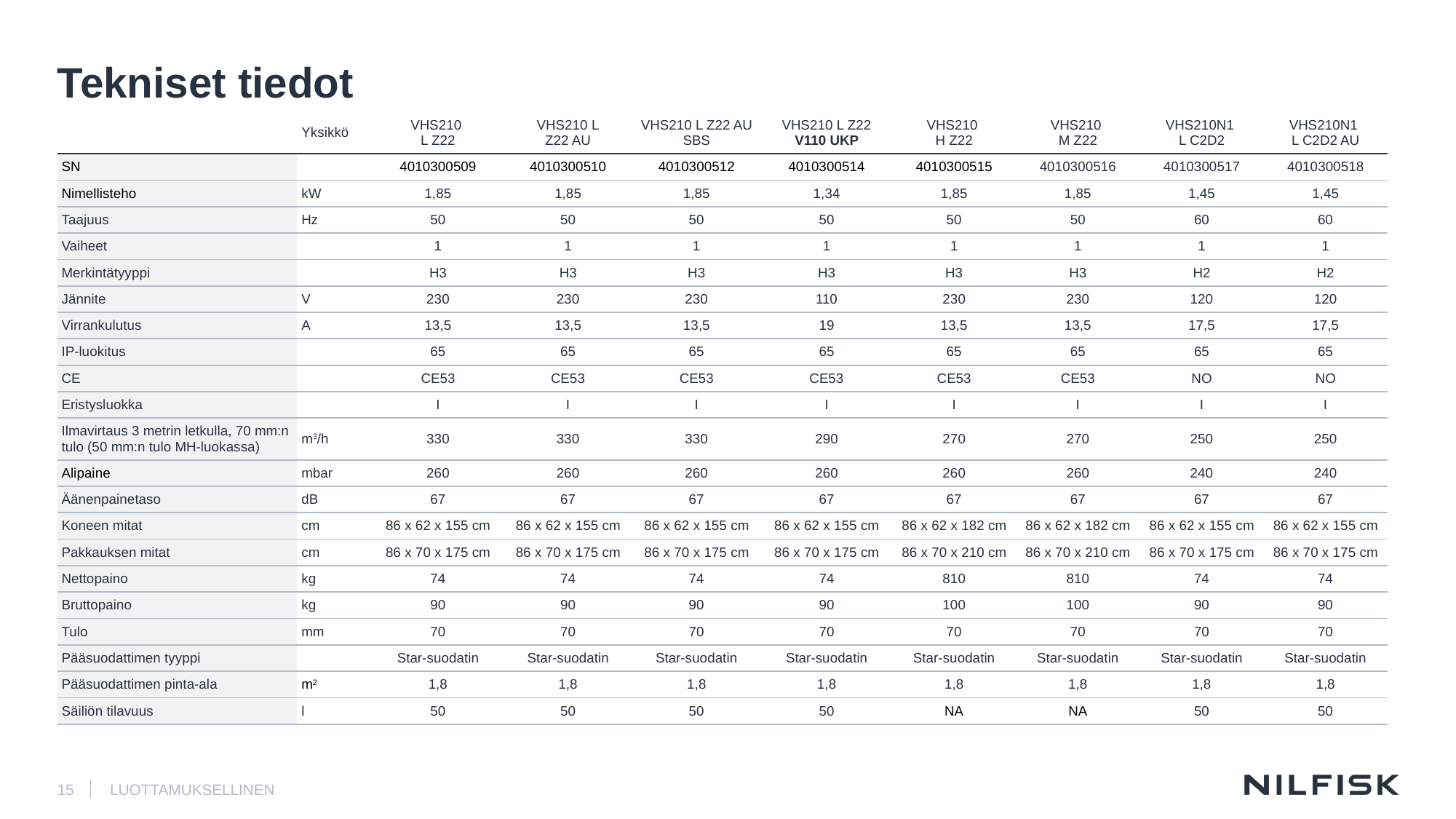

# Tekniset tiedot
|  | Yksikkö | VHS210 L Z22 | VHS210 L Z22 AU | VHS210 L Z22 AU SBS | VHS210 L Z22 V110 UKP | VHS210 H Z22 | VHS210 M Z22 | VHS210N1 L C2D2 | VHS210N1 L C2D2 AU |
| --- | --- | --- | --- | --- | --- | --- | --- | --- | --- |
| SN |  | 4010300509 | 4010300510 | 4010300512 | 4010300514 | 4010300515 | 4010300516 | 4010300517 | 4010300518 |
| Nimellisteho | kW | 1,85 | 1,85 | 1,85 | 1,34 | 1,85 | 1,85 | 1,45 | 1,45 |
| Taajuus | Hz | 50 | 50 | 50 | 50 | 50 | 50 | 60 | 60 |
| Vaiheet |  | 1 | 1 | 1 | 1 | 1 | 1 | 1 | 1 |
| Merkintätyyppi |  | H3 | H3 | H3 | H3 | H3 | H3 | H2 | H2 |
| Jännite | V | 230 | 230 | 230 | 110 | 230 | 230 | 120 | 120 |
| Virrankulutus | A | 13,5 | 13,5 | 13,5 | 19 | 13,5 | 13,5 | 17,5 | 17,5 |
| IP-luokitus |  | 65 | 65 | 65 | 65 | 65 | 65 | 65 | 65 |
| CE |  | CE53 | CE53 | CE53 | CE53 | CE53 | CE53 | NO | NO |
| Eristysluokka |  | I | I | I | I | I | I | I | I |
| Ilmavirtaus 3 metrin letkulla, 70 mm:n tulo (50 mm:n tulo MH-luokassa) | m3/h | 330 | 330 | 330 | 290 | 270 | 270 | 250 | 250 |
| Alipaine | mbar | 260 | 260 | 260 | 260 | 260 | 260 | 240 | 240 |
| Äänenpainetaso | dB | 67 | 67 | 67 | 67 | 67 | 67 | 67 | 67 |
| Koneen mitat | cm | 86 x 62 x 155 cm | 86 x 62 x 155 cm | 86 x 62 x 155 cm | 86 x 62 x 155 cm | 86 x 62 x 182 cm | 86 x 62 x 182 cm | 86 x 62 x 155 cm | 86 x 62 x 155 cm |
| Pakkauksen mitat | cm | 86 x 70 x 175 cm | 86 x 70 x 175 cm | 86 x 70 x 175 cm | 86 x 70 x 175 cm | 86 x 70 x 210 cm | 86 x 70 x 210 cm | 86 x 70 x 175 cm | 86 x 70 x 175 cm |
| Nettopaino | kg | 74 | 74 | 74 | 74 | 810 | 810 | 74 | 74 |
| Bruttopaino | kg | 90 | 90 | 90 | 90 | 100 | 100 | 90 | 90 |
| Tulo | mm | 70 | 70 | 70 | 70 | 70 | 70 | 70 | 70 |
| Pääsuodattimen tyyppi |  | Star-suodatin | Star-suodatin | Star-suodatin | Star-suodatin | Star-suodatin | Star-suodatin | Star-suodatin | Star-suodatin |
| Pääsuodattimen pinta-ala | m2 | 1,8 | 1,8 | 1,8 | 1,8 | 1,8 | 1,8 | 1,8 | 1,8 |
| Säiliön tilavuus | l | 50 | 50 | 50 | 50 | NA | NA | 50 | 50 |
15
LUOTTAMUKSELLINEN